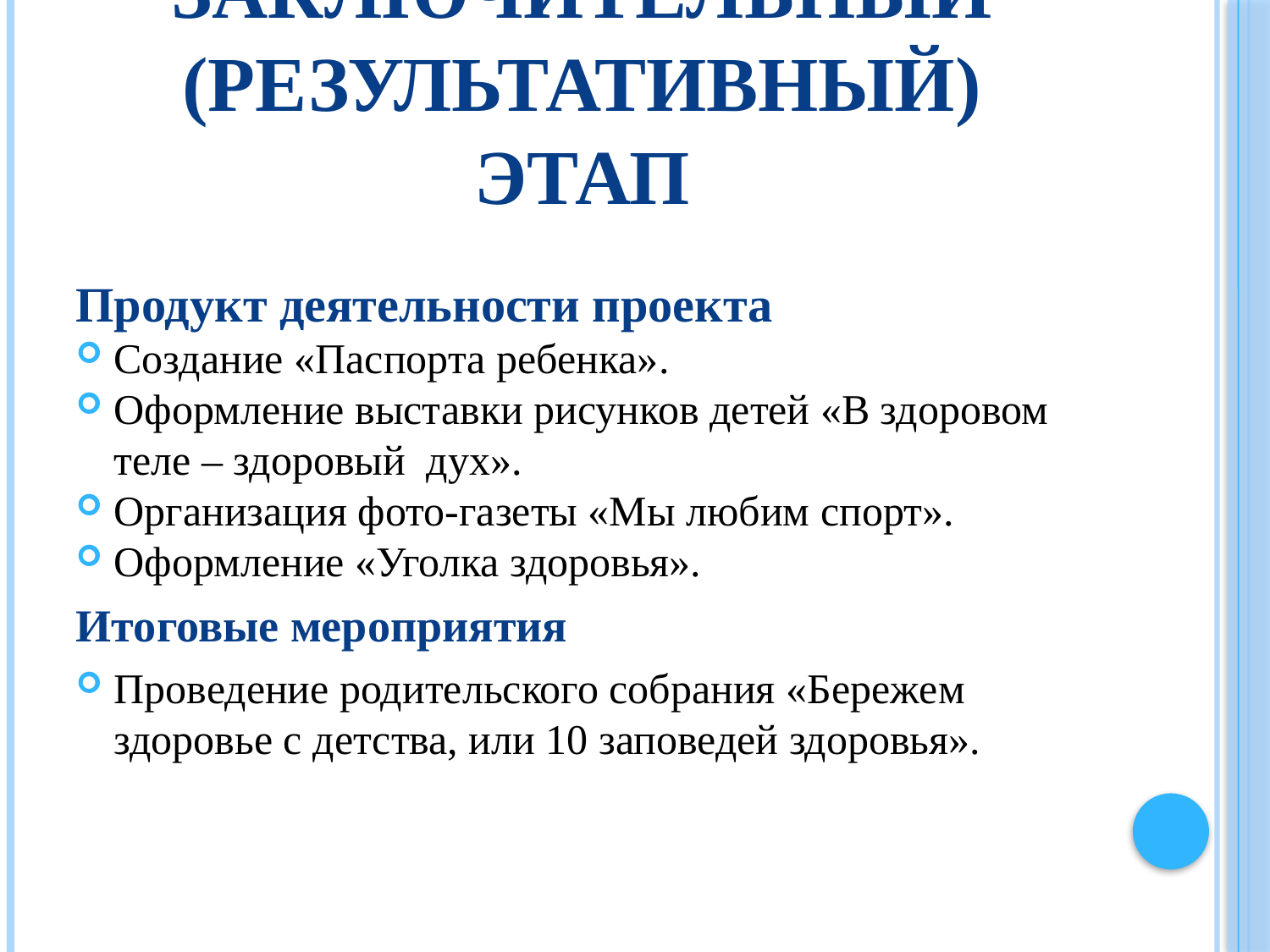

# Заключительный (результативный) этап
Продукт деятельности проекта
Создание «Паспорта ребенка».
Оформление выставки рисунков детей «В здоровом теле – здоровый  дух».
Организация фото-газеты «Мы любим спорт».
Оформление «Уголка здоровья».
Итоговые мероприятия
Проведение родительского собрания «Бережем здоровье с детства, или 10 заповедей здоровья».